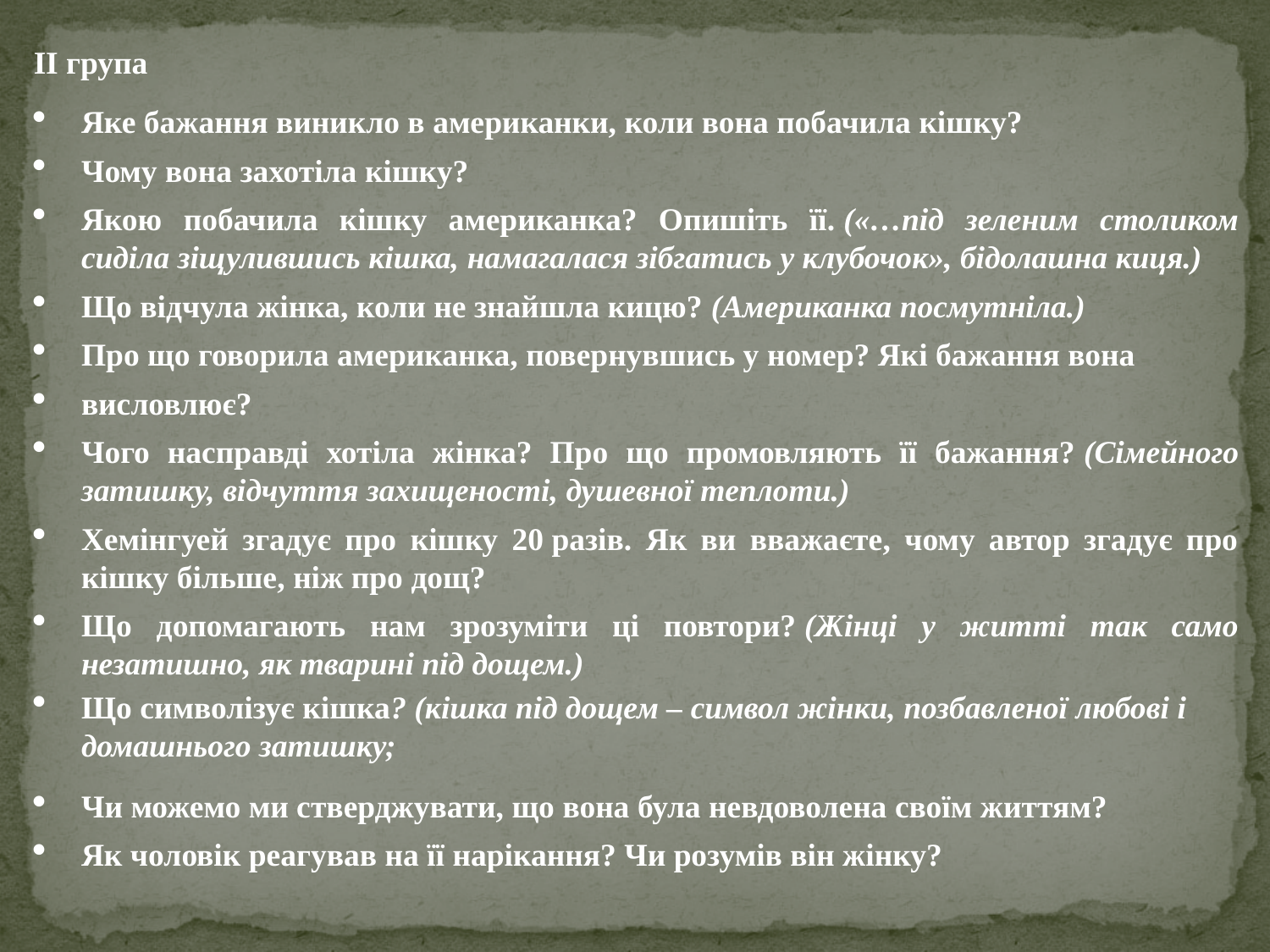

ІІ група
Яке бажання виникло в американки, коли вона побачила кішку?
Чому вона захотіла кішку?
Якою побачила кішку американка? Опишіть її. («…під зеленим столиком сиділа зіщулившись кішка, намагалася зібгатись у клубочок», бідолашна киця.)
Що відчула жінка, коли не знайшла кицю? (Американка посмутніла.)
Про що говорила американка, повернувшись у номер? Які бажання вона
висловлює?
Чого насправді хотіла жінка? Про що промовляють її бажання? (Сімейного затишку, відчуття захищеності, душевної теплоти.)
Хемінгуей згадує про кішку 20 разів. Як ви вважаєте, чому автор згадує про кішку більше, ніж про дощ?
Що допомагають нам зрозуміти ці повтори? (Жінці у житті так само незатишно, як тварині під дощем.)
Що символізує кішка? (кішка під дощем – символ жінки, позбавленої любові і домашнього затишку;
Чи можемо ми стверджувати, що вона була невдоволена своїм життям?
Як чоловік реагував на її нарікання? Чи розумів він жінку?